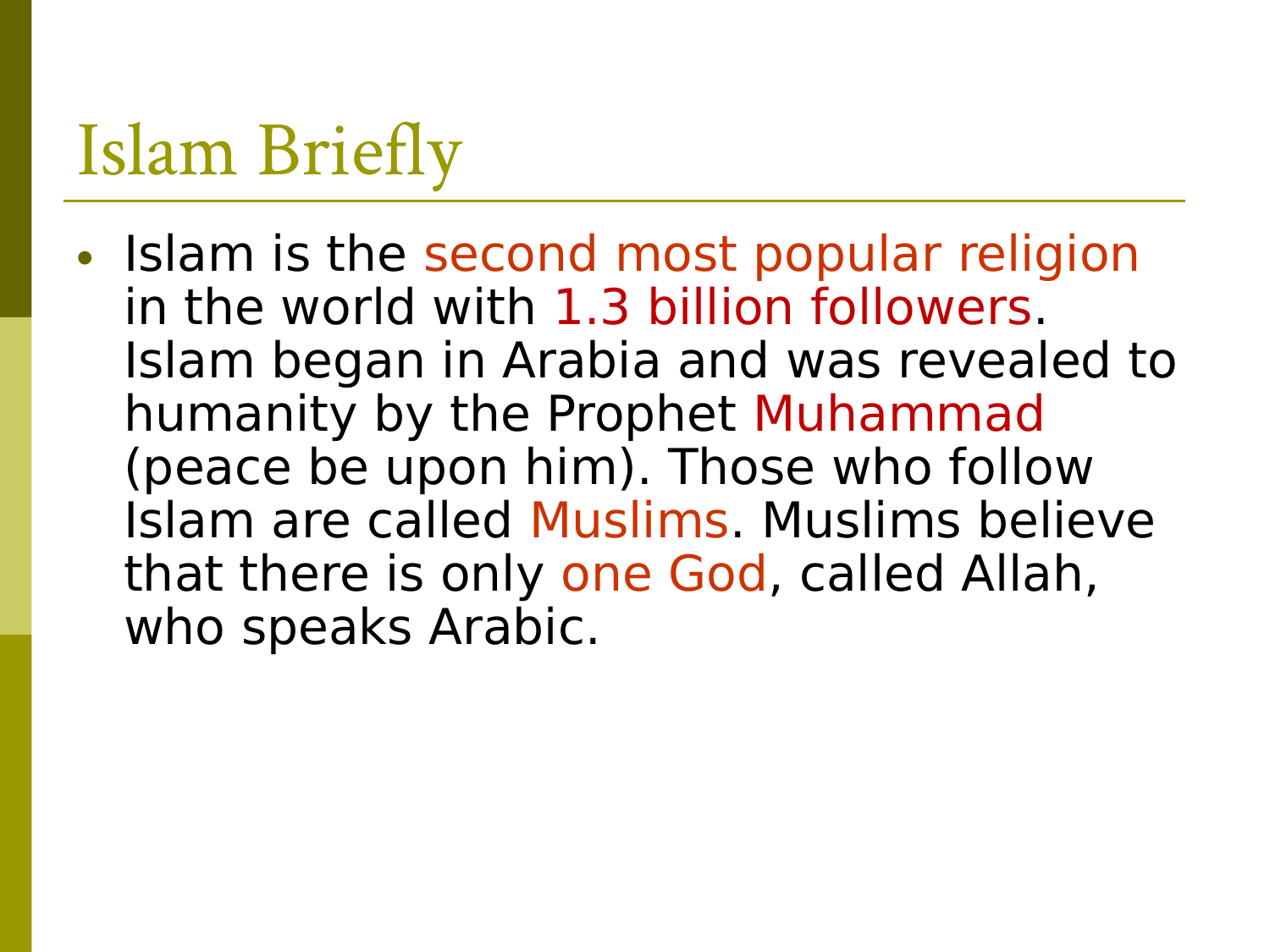

# Islam Briefly
Islam is the second most popular religion in the world with 1.3 billion followers. Islam began in Arabia and was revealed to humanity by the Prophet Muhammad (peace be upon him). Those who follow Islam are called Muslims. Muslims believe that there is only one God, called Allah, who speaks Arabic.